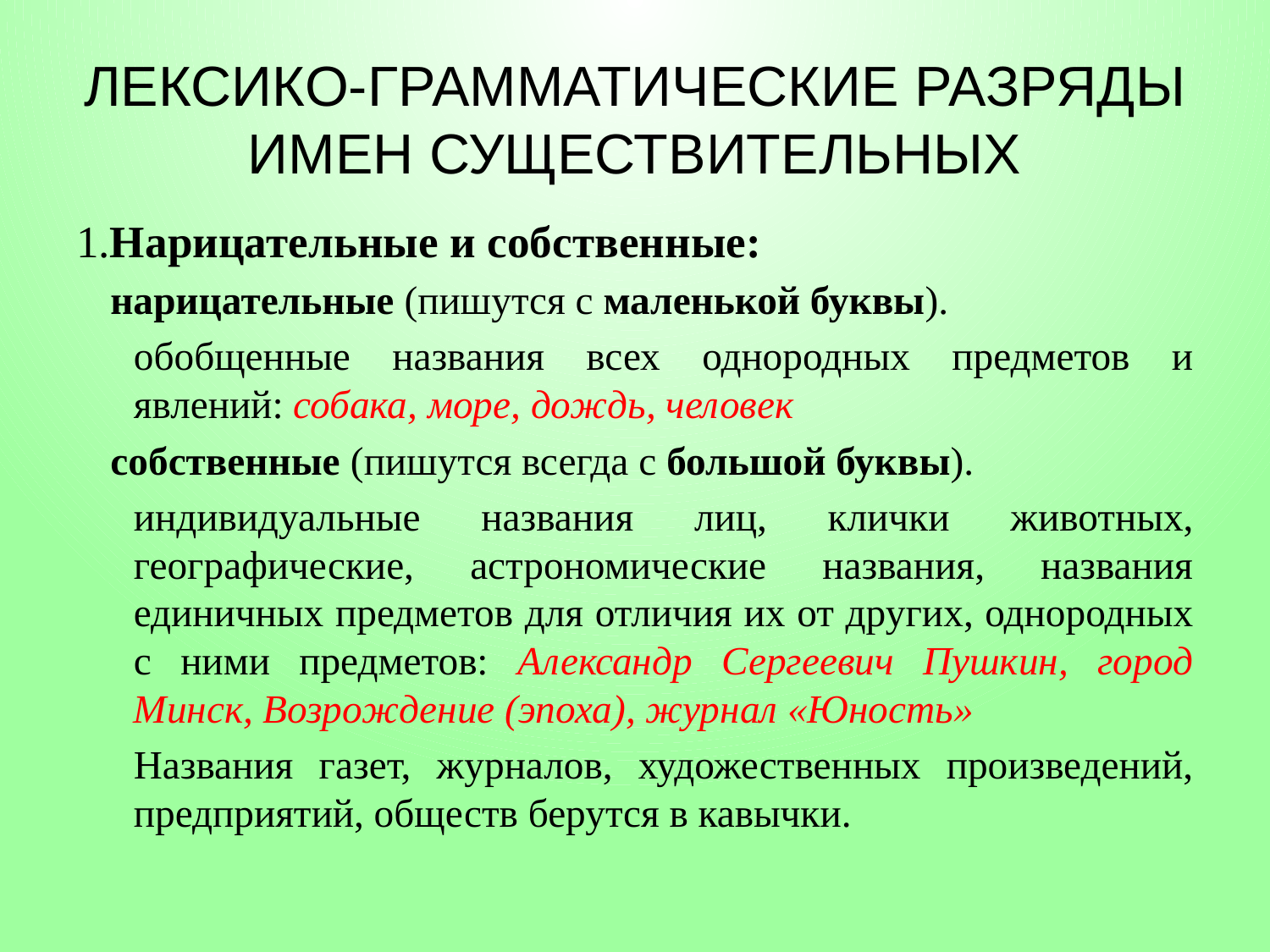

# ЛЕКСИКО-ГРАММАТИЧЕСКИЕ РАЗРЯДЫ ИМЕН СУЩЕСТВИТЕЛЬНЫХ
1.Нарицательные и собственные:
нарицательные (пишутся с маленькой буквы).
обобщенные названия всех однородных предметов и явлений: собака, море, дождь, человек
собственные (пишутся всегда с большой буквы).
индивидуальные названия лиц, клички животных, географические, астрономические названия, названия единичных предметов для отличия их от других, однородных с ними предметов: Александр Сергеевич Пушкин, город Минск, Возрождение (эпоха), журнал «Юность»
Названия газет, журналов, художественных произведений, предприятий, обществ берутся в кавычки.